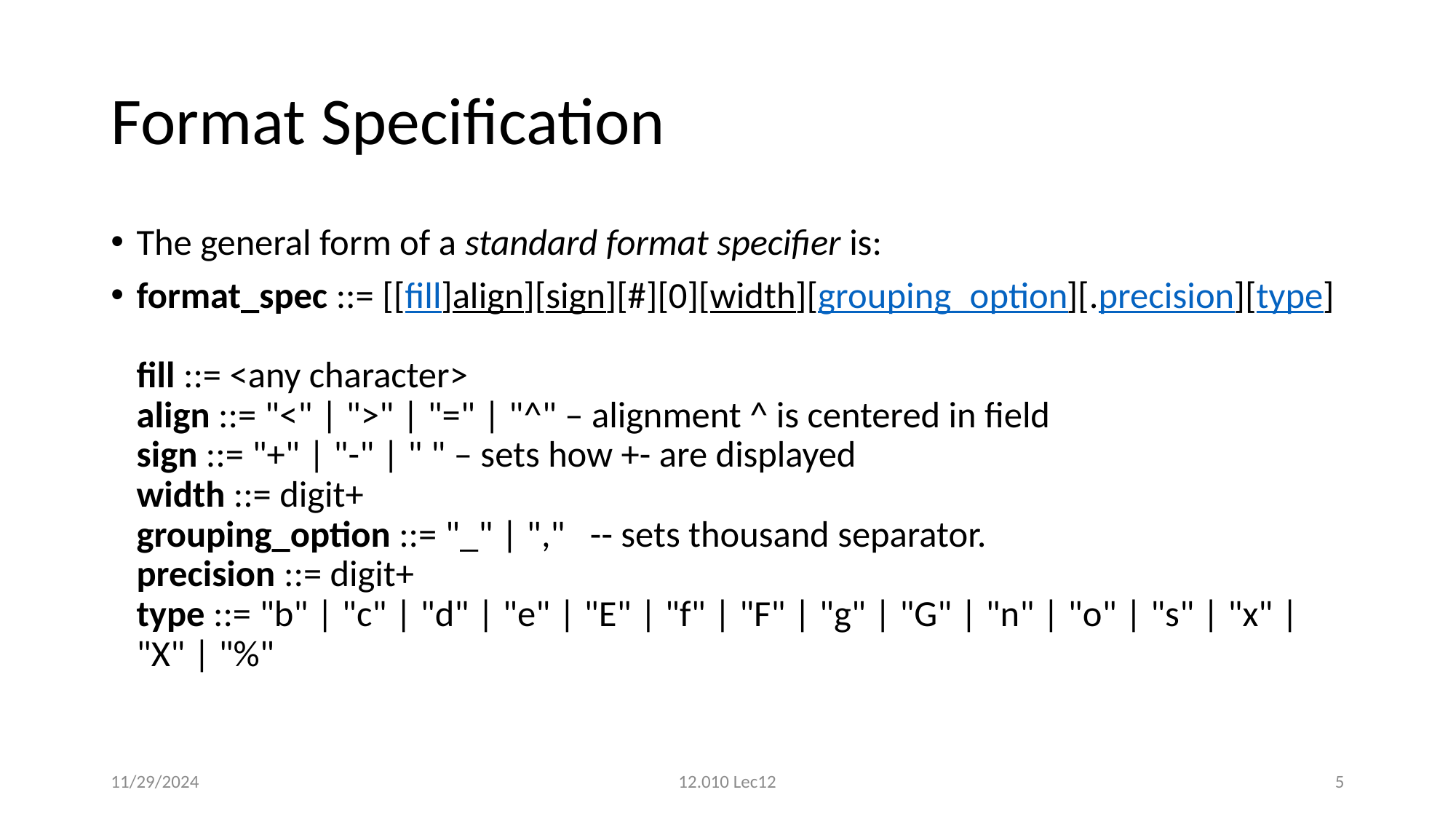

# Format Specification
The general form of a standard format specifier is:
format_spec ::= [[fill]align][sign][#][0][width][grouping_option][.precision][type]
fill ::= <any character>
align ::= "<" | ">" | "=" | "^" – alignment ^ is centered in field
sign ::= "+" | "-" | " " – sets how +- are displayed
width ::= digit+
grouping_option ::= "_" | ","   -- sets thousand separator.
precision ::= digit+
type ::= "b" | "c" | "d" | "e" | "E" | "f" | "F" | "g" | "G" | "n" | "o" | "s" | "x" | "X" | "%"
11/29/2024
12.010 Lec12
5